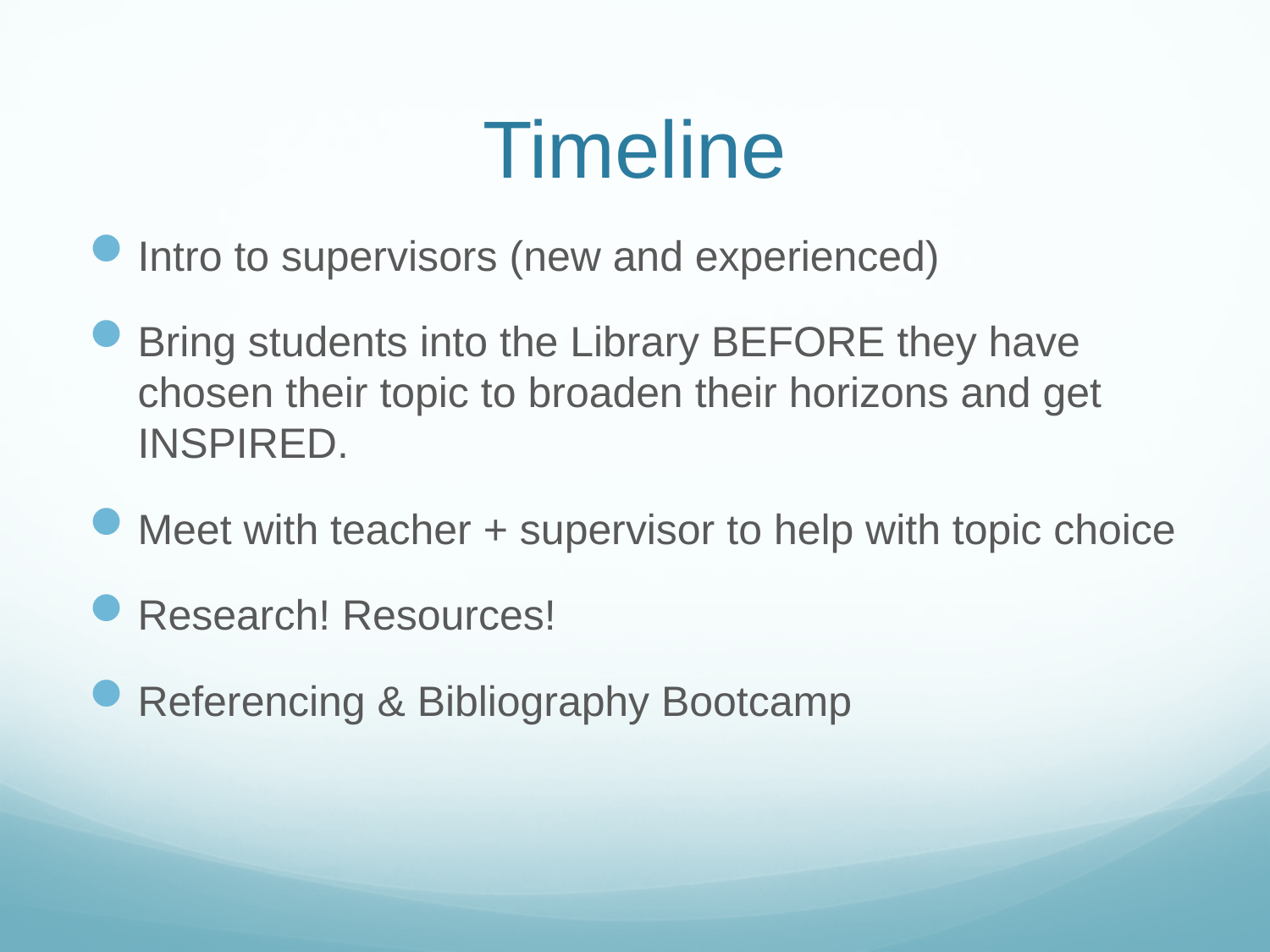

# Timeline
Intro to supervisors (new and experienced)
Bring students into the Library BEFORE they have chosen their topic to broaden their horizons and get INSPIRED.
Meet with teacher + supervisor to help with topic choice
Research! Resources!
Referencing & Bibliography Bootcamp